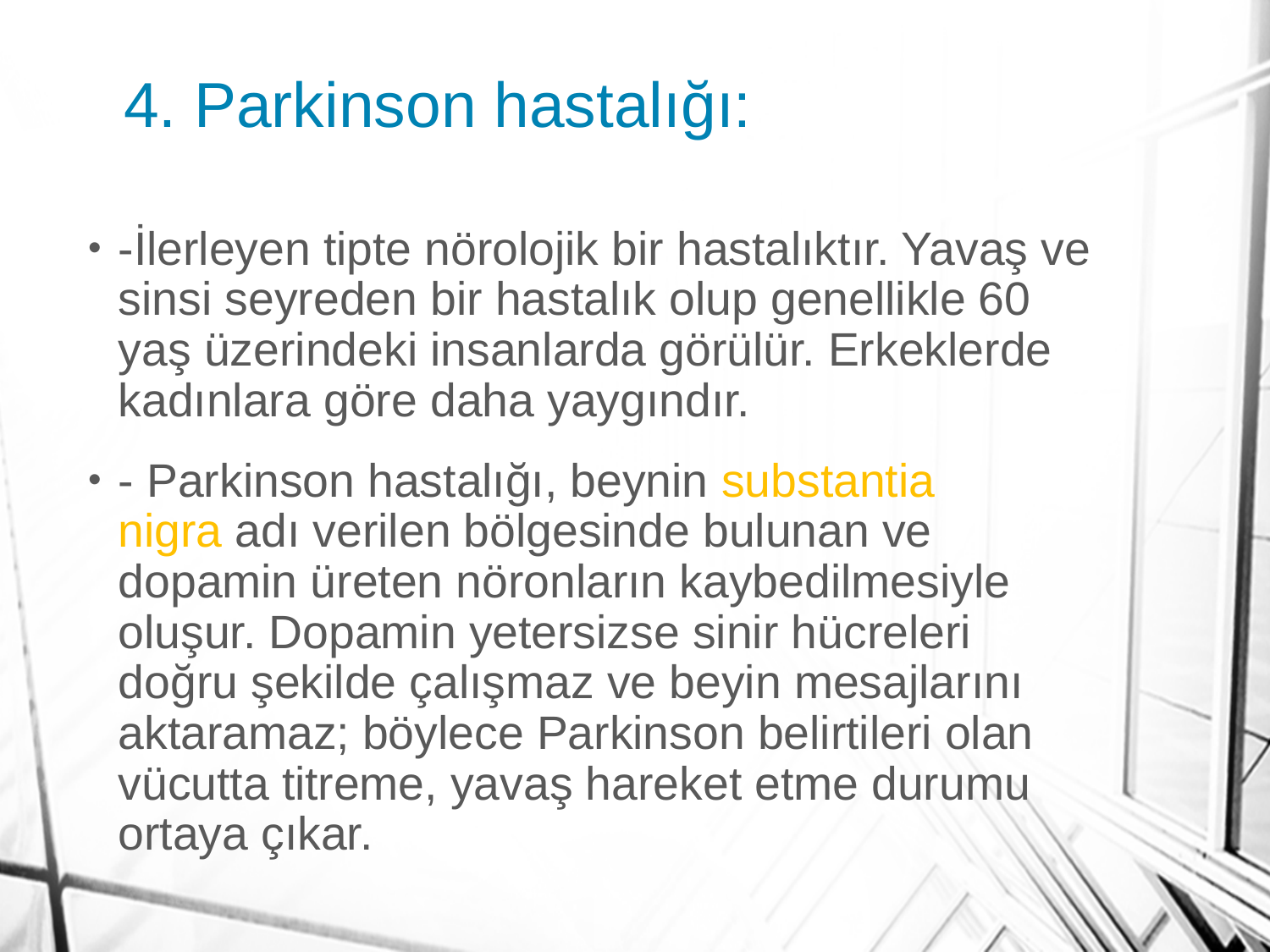

# 4. Parkinson hastalığı:
-İlerleyen tipte nörolojik bir hastalıktır. Yavaş ve sinsi seyreden bir hastalık olup genellikle 60 yaş üzerindeki insanlarda görülür. Erkeklerde kadınlara göre daha yaygındır.
- Parkinson hastalığı, beynin substantia nigra adı verilen bölgesinde bulunan ve dopamin üreten nöronların kaybedilmesiyle oluşur. Dopamin yetersizse sinir hücreleri doğru şekilde çalışmaz ve beyin mesajlarını aktaramaz; böylece Parkinson belirtileri olan vücutta titreme, yavaş hareket etme durumu ortaya çıkar.